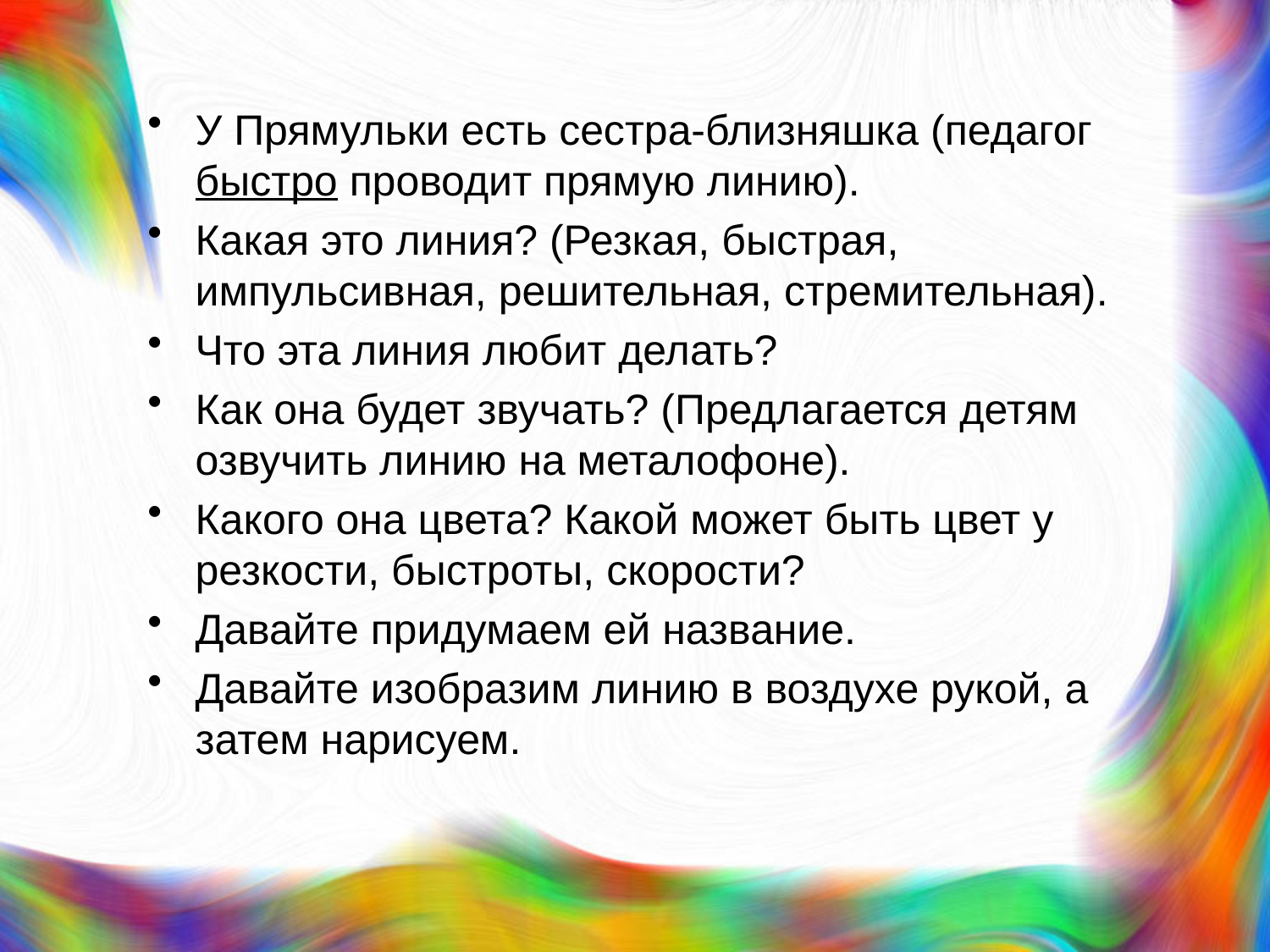

У Прямульки есть сестра-близняшка (педагог быстро проводит прямую линию).
Какая это линия? (Резкая, быстрая, импульсивная, решительная, стремительная).
Что эта линия любит делать?
Как она будет звучать? (Предлагается детям озвучить линию на металофоне).
Какого она цвета? Какой может быть цвет у резкости, быстроты, скорости?
Давайте придумаем ей название.
Давайте изобразим линию в воздухе рукой, а затем нарисуем.